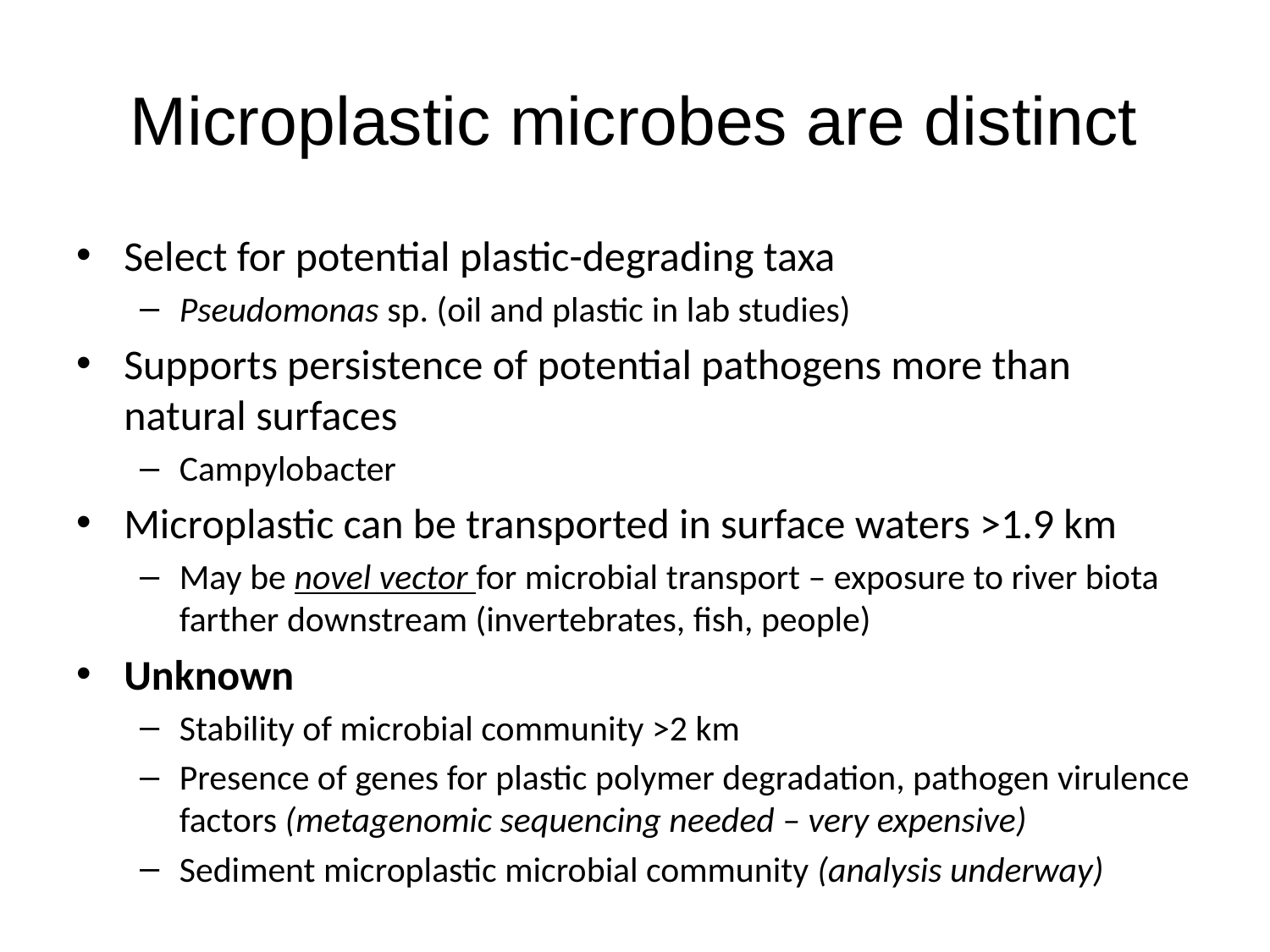

# Microplastic microbes are distinct
Select for potential plastic-degrading taxa
Pseudomonas sp. (oil and plastic in lab studies)
Supports persistence of potential pathogens more than natural surfaces
Campylobacter
Microplastic can be transported in surface waters >1.9 km
May be novel vector for microbial transport – exposure to river biota farther downstream (invertebrates, fish, people)
Unknown
Stability of microbial community >2 km
Presence of genes for plastic polymer degradation, pathogen virulence factors (metagenomic sequencing needed – very expensive)
Sediment microplastic microbial community (analysis underway)